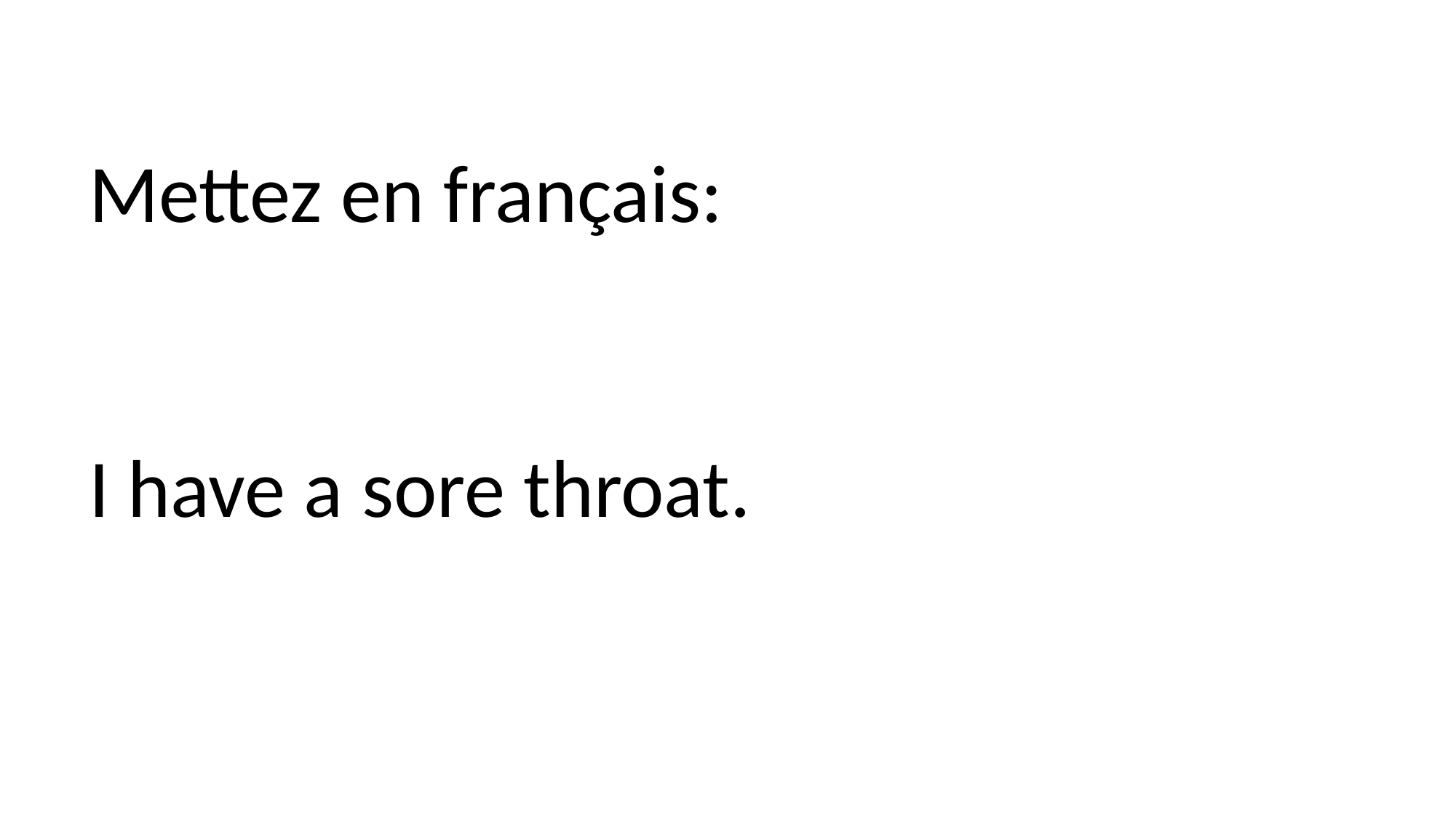

Mettez en français:

I have a sore throat.